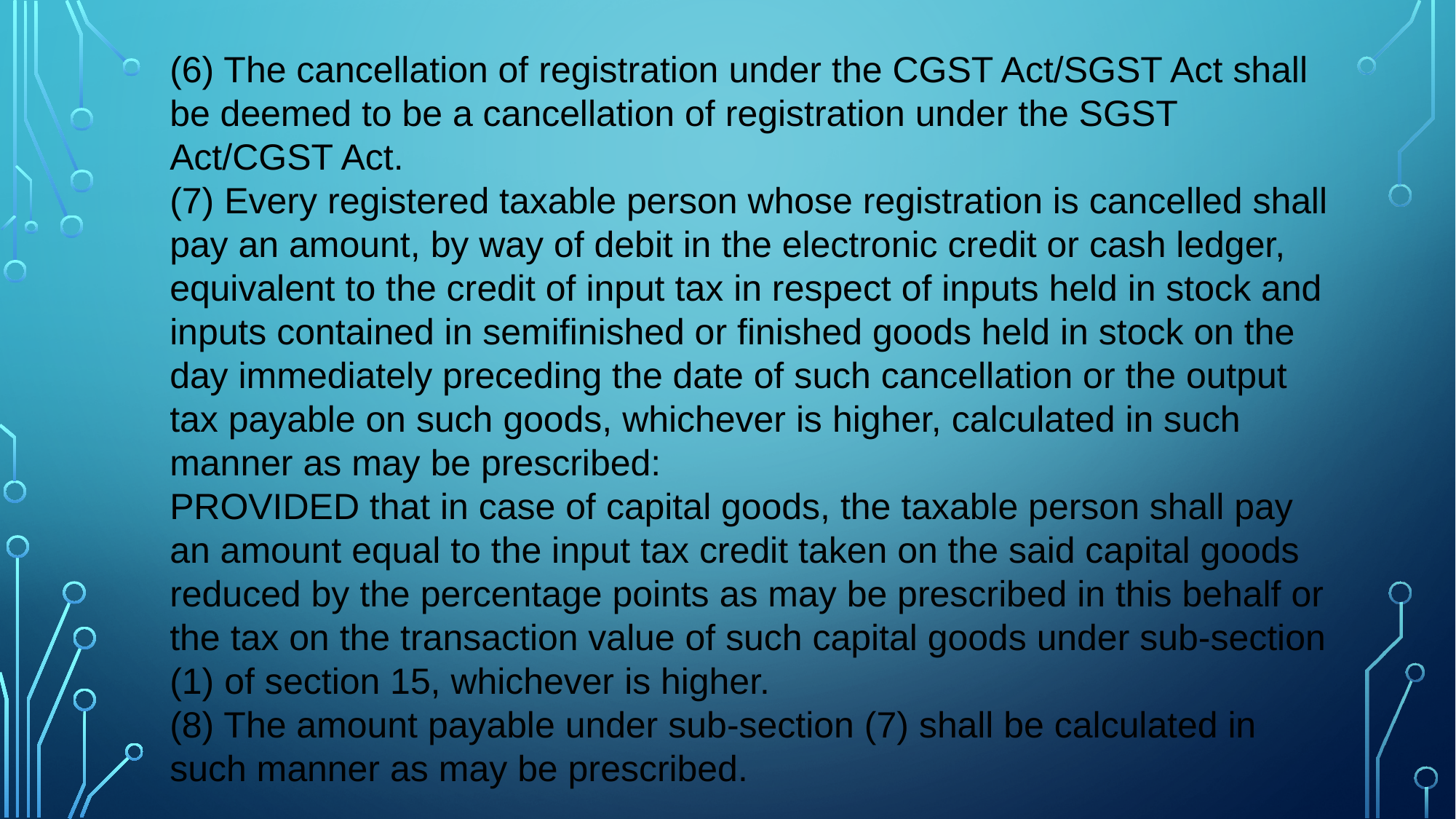

(6) The cancellation of registration under the CGST Act/SGST Act shall be deemed to be a cancellation of registration under the SGST Act/CGST Act.
(7) Every registered taxable person whose registration is cancelled shall pay an amount, by way of debit in the electronic credit or cash ledger, equivalent to the credit of input tax in respect of inputs held in stock and inputs contained in semifinished or finished goods held in stock on the day immediately preceding the date of such cancellation or the output tax payable on such goods, whichever is higher, calculated in such manner as may be prescribed:
PROVIDED that in case of capital goods, the taxable person shall pay an amount equal to the input tax credit taken on the said capital goods reduced by the percentage points as may be prescribed in this behalf or the tax on the transaction value of such capital goods under sub-section (1) of section 15, whichever is higher.
(8) The amount payable under sub-section (7) shall be calculated in such manner as may be prescribed.